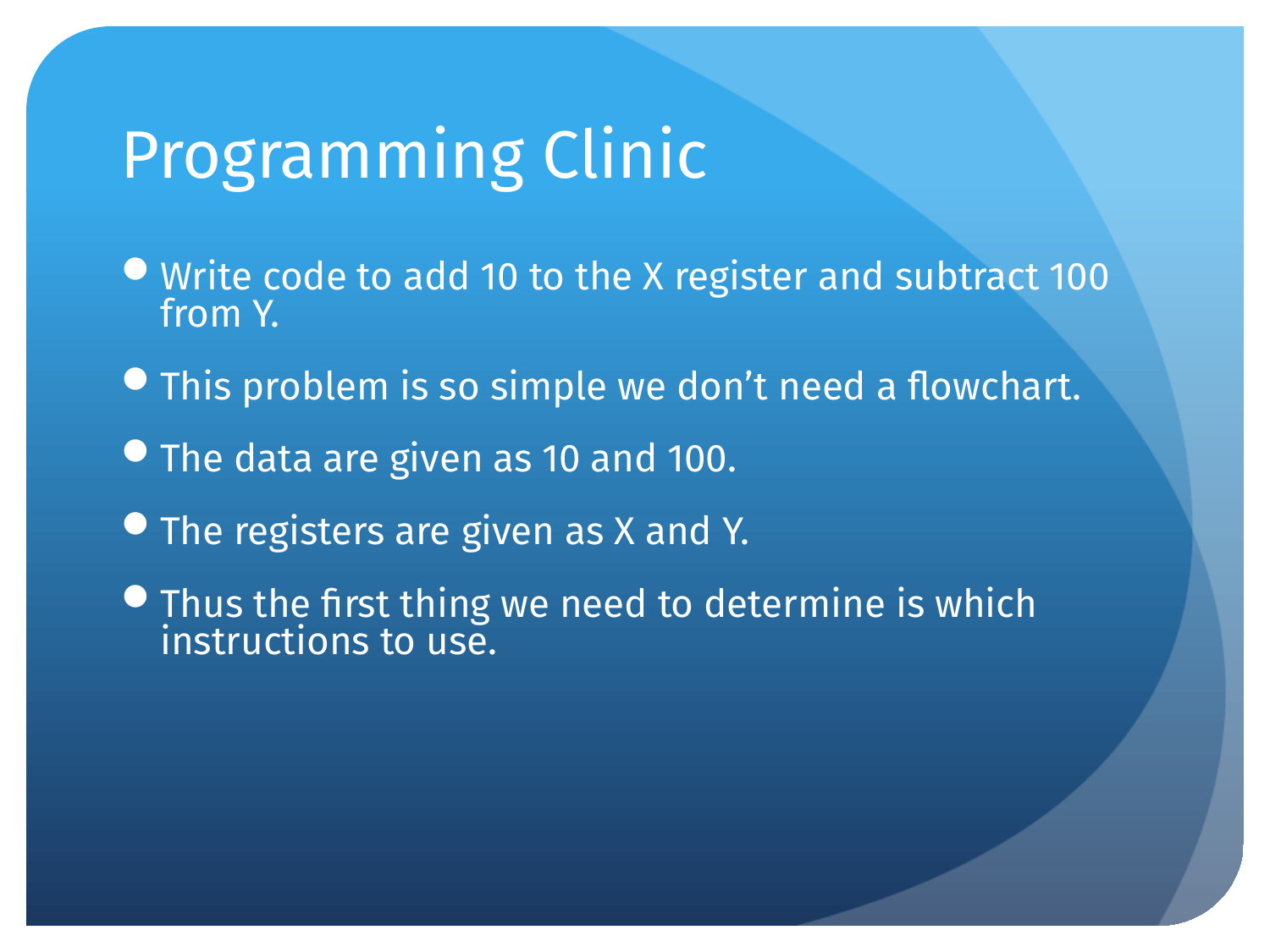

# Programming Clinic
Write code to add 10 to the X register and subtract 100 from Y.
This problem is so simple we don’t need a flowchart.
The data are given as 10 and 100.
The registers are given as X and Y.
Thus the first thing we need to determine is which instructions to use.